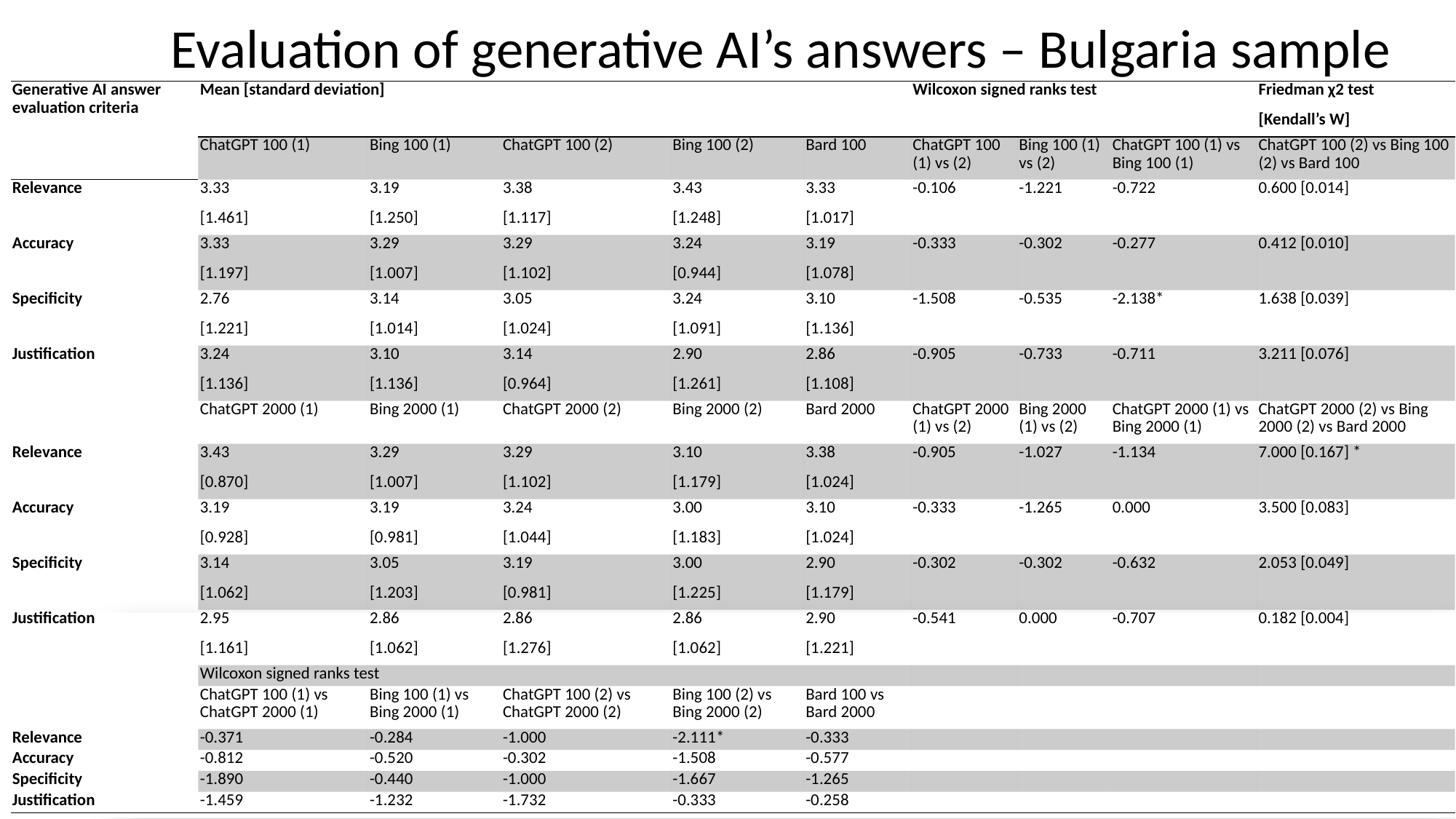

# Evaluation of generative AI’s answers – Bulgaria sample
| Generative AI answer evaluation criteria | Mean [standard deviation] |  |  |  |  | Wilcoxon signed ranks test |  |  | Friedman χ2 test [Kendall’s W] |
| --- | --- | --- | --- | --- | --- | --- | --- | --- | --- |
|  | ChatGPT 100 (1) | Bing 100 (1) | ChatGPT 100 (2) | Bing 100 (2) | Bard 100 | ChatGPT 100 (1) vs (2) | Bing 100 (1) vs (2) | ChatGPT 100 (1) vs Bing 100 (1) | ChatGPT 100 (2) vs Bing 100 (2) vs Bard 100 |
| Relevance | 3.33 [1.461] | 3.19 [1.250] | 3.38 [1.117] | 3.43 [1.248] | 3.33 [1.017] | -0.106 | -1.221 | -0.722 | 0.600 [0.014] |
| Accuracy | 3.33 [1.197] | 3.29 [1.007] | 3.29 [1.102] | 3.24 [0.944] | 3.19 [1.078] | -0.333 | -0.302 | -0.277 | 0.412 [0.010] |
| Specificity | 2.76 [1.221] | 3.14 [1.014] | 3.05 [1.024] | 3.24 [1.091] | 3.10 [1.136] | -1.508 | -0.535 | -2.138\* | 1.638 [0.039] |
| Justification | 3.24 [1.136] | 3.10 [1.136] | 3.14 [0.964] | 2.90 [1.261] | 2.86 [1.108] | -0.905 | -0.733 | -0.711 | 3.211 [0.076] |
|  | ChatGPT 2000 (1) | Bing 2000 (1) | ChatGPT 2000 (2) | Bing 2000 (2) | Bard 2000 | ChatGPT 2000 (1) vs (2) | Bing 2000 (1) vs (2) | ChatGPT 2000 (1) vs Bing 2000 (1) | ChatGPT 2000 (2) vs Bing 2000 (2) vs Bard 2000 |
| Relevance | 3.43 [0.870] | 3.29 [1.007] | 3.29 [1.102] | 3.10 [1.179] | 3.38 [1.024] | -0.905 | -1.027 | -1.134 | 7.000 [0.167] \* |
| Accuracy | 3.19 [0.928] | 3.19 [0.981] | 3.24 [1.044] | 3.00 [1.183] | 3.10 [1.024] | -0.333 | -1.265 | 0.000 | 3.500 [0.083] |
| Specificity | 3.14 [1.062] | 3.05 [1.203] | 3.19 [0.981] | 3.00 [1.225] | 2.90 [1.179] | -0.302 | -0.302 | -0.632 | 2.053 [0.049] |
| Justification | 2.95 [1.161] | 2.86 [1.062] | 2.86 [1.276] | 2.86 [1.062] | 2.90 [1.221] | -0.541 | 0.000 | -0.707 | 0.182 [0.004] |
|  | Wilcoxon signed ranks test |  |  |  |  |  |  |  |  |
|  | ChatGPT 100 (1) vs ChatGPT 2000 (1) | Bing 100 (1) vs Bing 2000 (1) | ChatGPT 100 (2) vs ChatGPT 2000 (2) | Bing 100 (2) vs Bing 2000 (2) | Bard 100 vs Bard 2000 |  |  |  |  |
| Relevance | -0.371 | -0.284 | -1.000 | -2.111\* | -0.333 |  |  |  |  |
| Accuracy | -0.812 | -0.520 | -0.302 | -1.508 | -0.577 |  |  |  |  |
| Specificity | -1.890 | -0.440 | -1.000 | -1.667 | -1.265 |  |  |  |  |
| Justification | -1.459 | -1.232 | -1.732 | -0.333 | -0.258 |  |  |  |  |